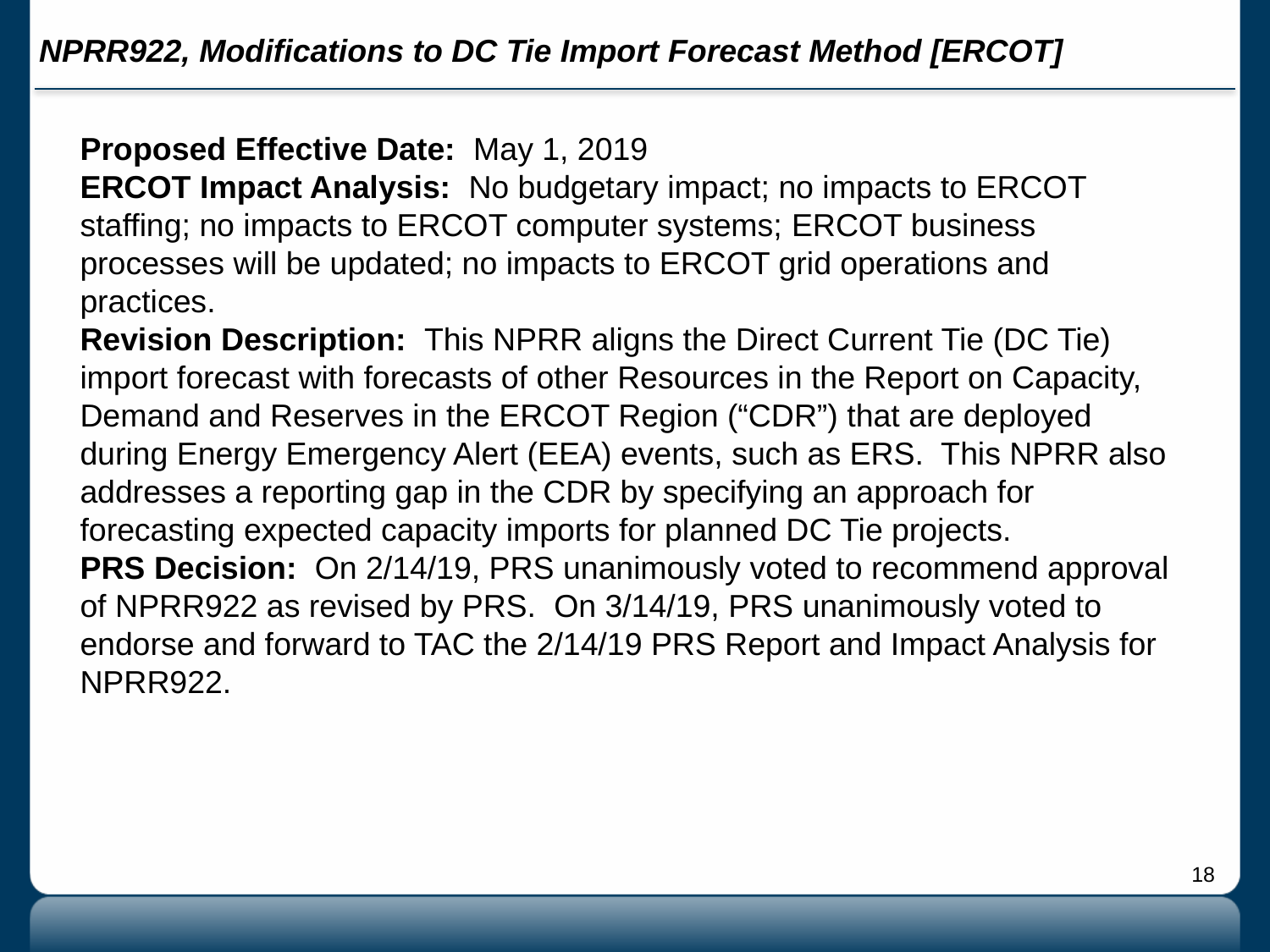

# NPRR922, Modifications to DC Tie Import Forecast Method [ERCOT]
Proposed Effective Date:  May 1, 2019
ERCOT Impact Analysis:  No budgetary impact; no impacts to ERCOT staffing; no impacts to ERCOT computer systems; ERCOT business processes will be updated; no impacts to ERCOT grid operations and practices.
Revision Description:  This NPRR aligns the Direct Current Tie (DC Tie) import forecast with forecasts of other Resources in the Report on Capacity, Demand and Reserves in the ERCOT Region (“CDR”) that are deployed during Energy Emergency Alert (EEA) events, such as ERS.  This NPRR also addresses a reporting gap in the CDR by specifying an approach for forecasting expected capacity imports for planned DC Tie projects.
PRS Decision:  On 2/14/19, PRS unanimously voted to recommend approval of NPRR922 as revised by PRS.  On 3/14/19, PRS unanimously voted to endorse and forward to TAC the 2/14/19 PRS Report and Impact Analysis for NPRR922.